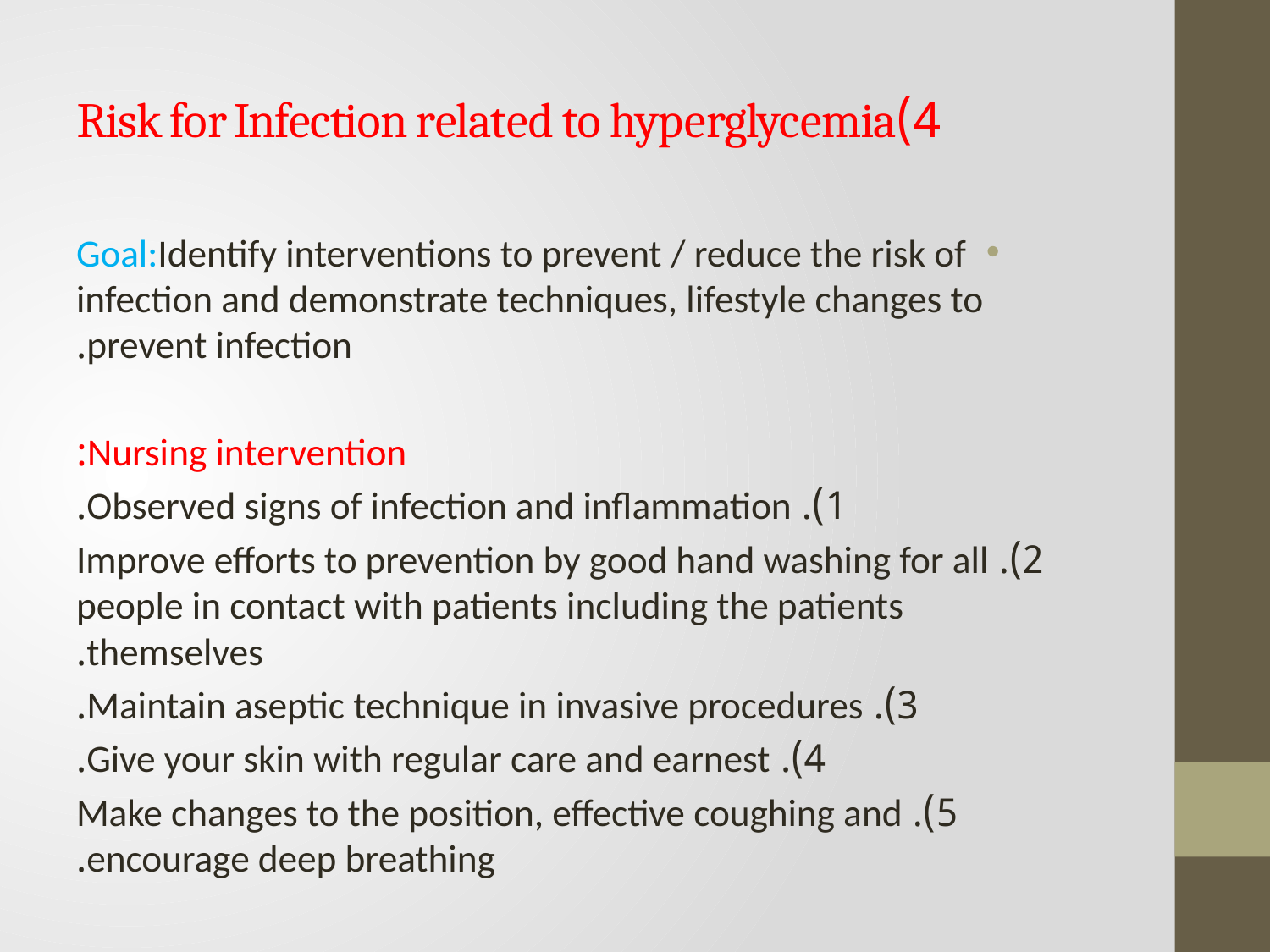

# 4)Risk for Infection related to hyperglycemia
Goal:Identify interventions to prevent / reduce the risk of infection and demonstrate techniques, lifestyle changes to prevent infection.

Nursing intervention:
1). Observed signs of infection and inflammation.
2). Improve efforts to prevention by good hand washing for all people in contact with patients including the patients themselves.
3). Maintain aseptic technique in invasive procedures.
4). Give your skin with regular care and earnest.
5). Make changes to the position, effective coughing and encourage deep breathing.